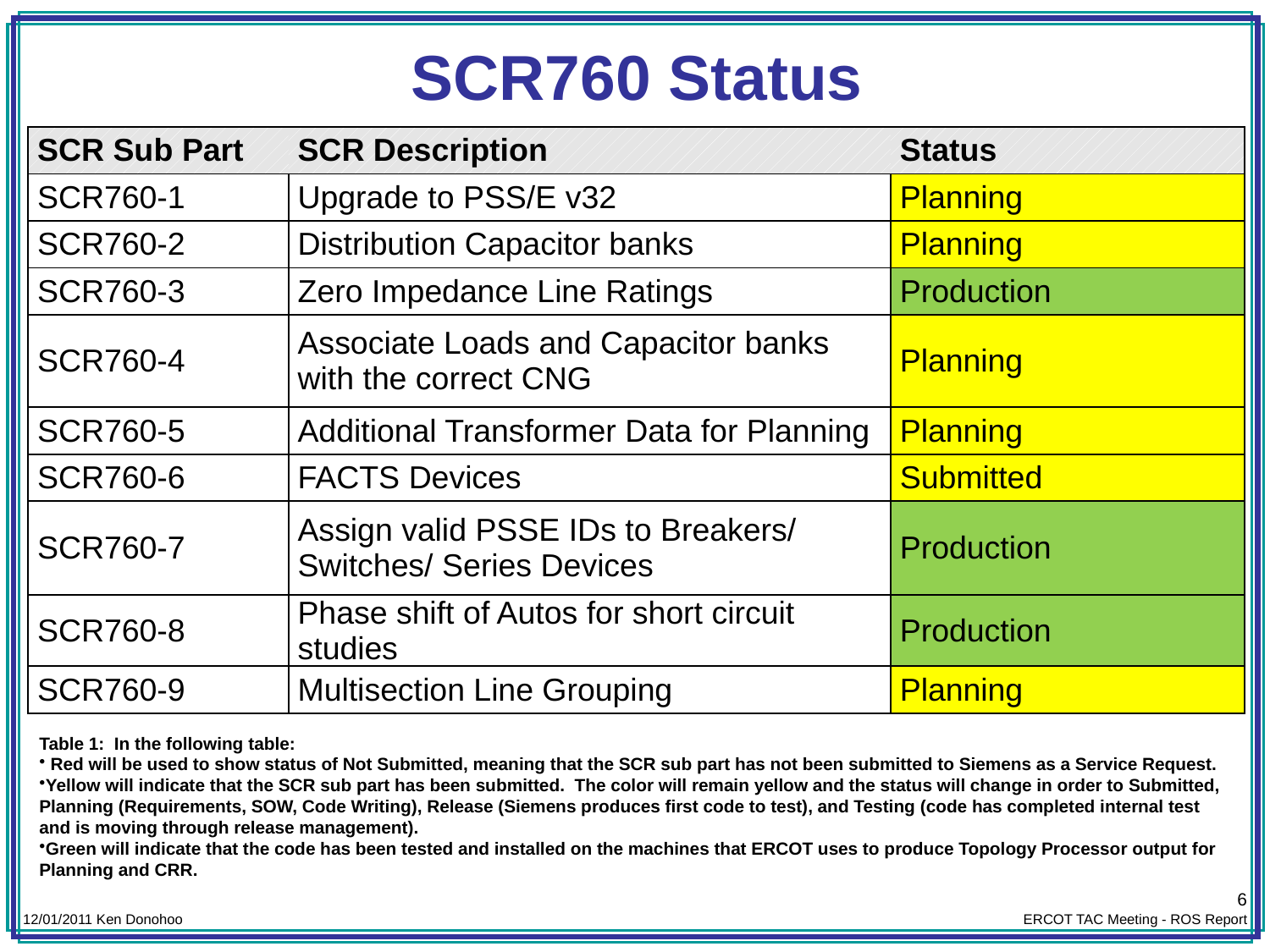

# SCR760 Status
| SCR Sub Part | SCR Description | Status |
| --- | --- | --- |
| SCR760-1 | Upgrade to PSS/E v32 | Planning |
| SCR760-2 | Distribution Capacitor banks | Planning |
| SCR760-3 | Zero Impedance Line Ratings | Production |
| SCR760-4 | Associate Loads and Capacitor banks with the correct CNG | Planning |
| SCR760-5 | Additional Transformer Data for Planning | Planning |
| SCR760-6 | FACTS Devices | Submitted |
| SCR760-7 | Assign valid PSSE IDs to Breakers/ Switches/ Series Devices | Production |
| SCR760-8 | Phase shift of Autos for short circuit studies | Production |
| SCR760-9 | Multisection Line Grouping | Planning |
Table 1:  In the following table:
 Red will be used to show status of Not Submitted, meaning that the SCR sub part has not been submitted to Siemens as a Service Request.
Yellow will indicate that the SCR sub part has been submitted.  The color will remain yellow and the status will change in order to Submitted, Planning (Requirements, SOW, Code Writing), Release (Siemens produces first code to test), and Testing (code has completed internal test and is moving through release management).
Green will indicate that the code has been tested and installed on the machines that ERCOT uses to produce Topology Processor output for Planning and CRR.
6
12/01/2011 Ken Donohoo
ERCOT TAC Meeting - ROS Report